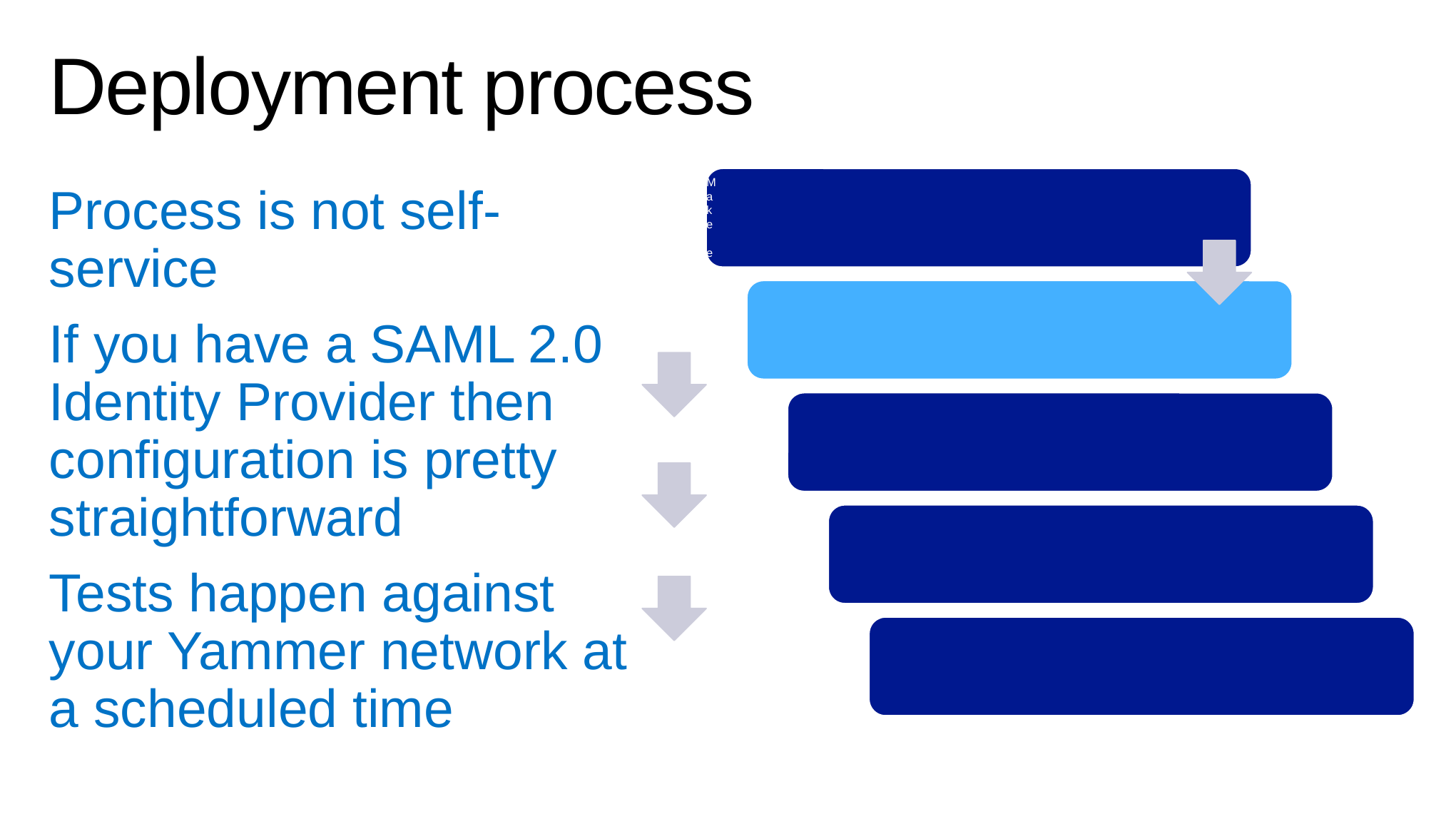

# Deployment process
Make email address changes
Activate SSO
Process is not self-service
If you have a SAML 2.0 Identity Provider then configuration is pretty straightforward
Tests happen against your Yammer network at a scheduled time